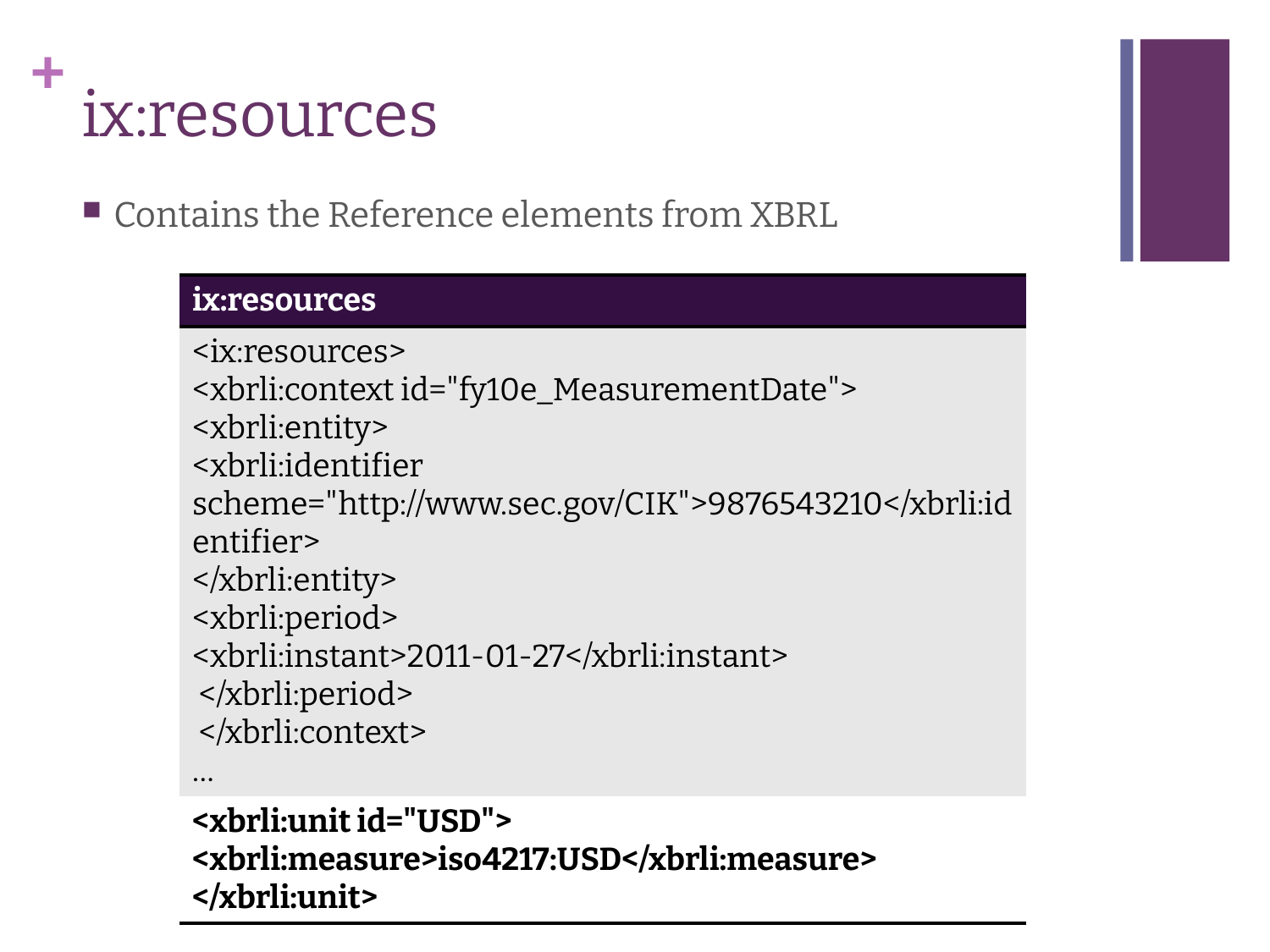

# ix:resources
Contains the Reference elements from XBRL
| ix:resources |
| --- |
| <ix:resources> <xbrli:context id="fy10e\_MeasurementDate"> <xbrli:entity> <xbrli:identifier scheme="http://www.sec.gov/CIK">9876543210</xbrli:identifier> </xbrli:entity> <xbrli:period> <xbrli:instant>2011-01-27</xbrli:instant> </xbrli:period> </xbrli:context> … |
| <xbrli:unit id="USD"> <xbrli:measure>iso4217:USD</xbrli:measure> </xbrli:unit> |